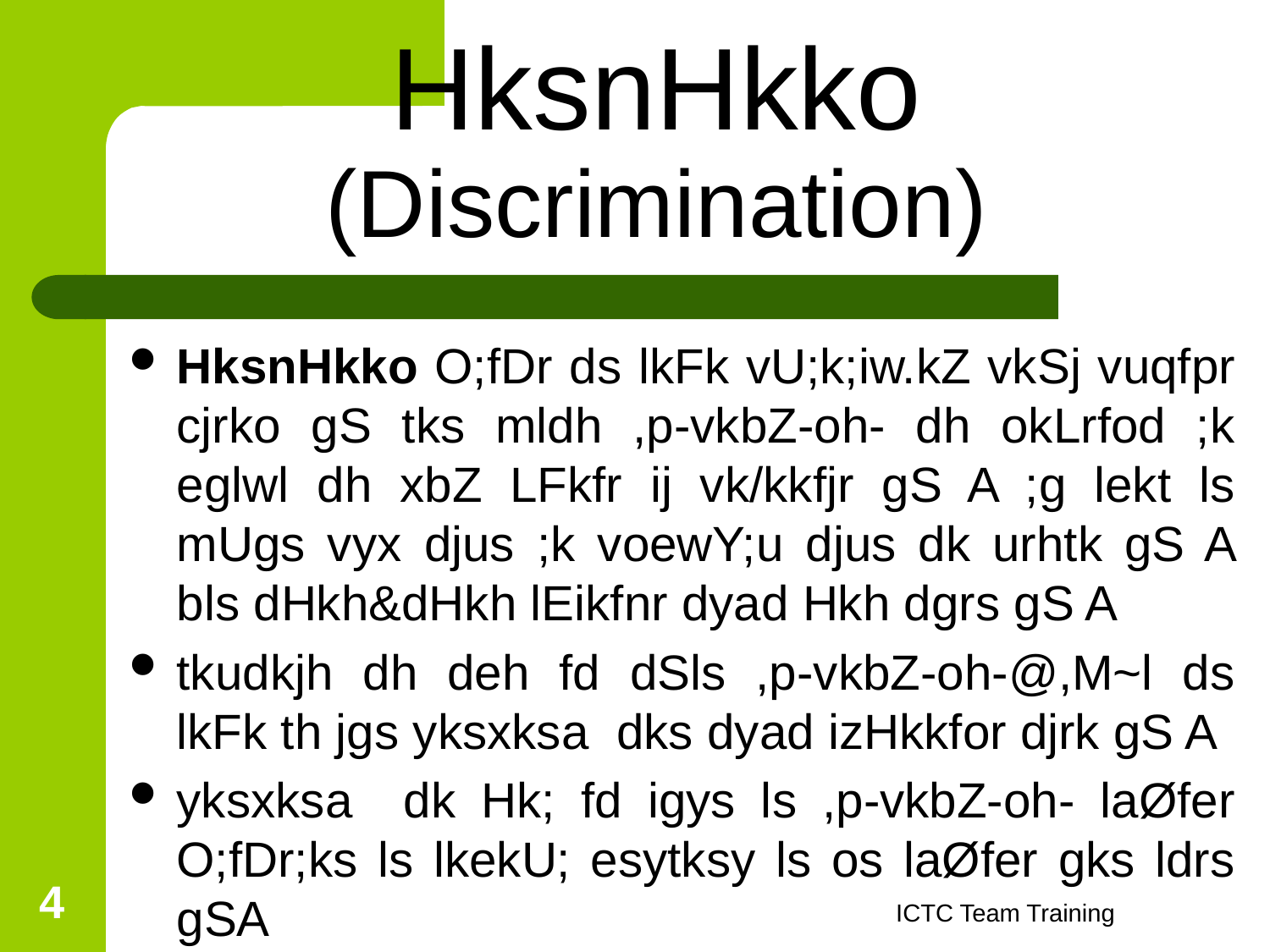

# HksnHkko (Discrimination)
HksnHkko O;fDr ds lkFk vU;k;iw.kZ vkSj vuqfpr cjrko gS tks mldh ,p-vkbZ-oh- dh okLrfod ;k eglwl dh xbZ LFkfr ij vk/kkfjr gS A ;g lekt ls mUgs vyx djus ;k voewY;u djus dk urhtk gS A bls dHkh&dHkh lEikfnr dyad Hkh dgrs gS A
tkudkjh dh deh fd dSls ,p-vkbZ-oh-@,M~l ds lkFk th jgs yksxksa  dks dyad izHkkfor djrk gS A
yksxksa  dk Hk; fd igys ls ,p-vkbZ-oh- laØfer O;fDr;ks ls lkekU; esytksy ls os laØfer gks ldrs gSA
,p-vkbZ-oh- laØfer yksxksa dks nqjkpkjh O;ogkj ls tksM+uk A
4
ICTC Team Training